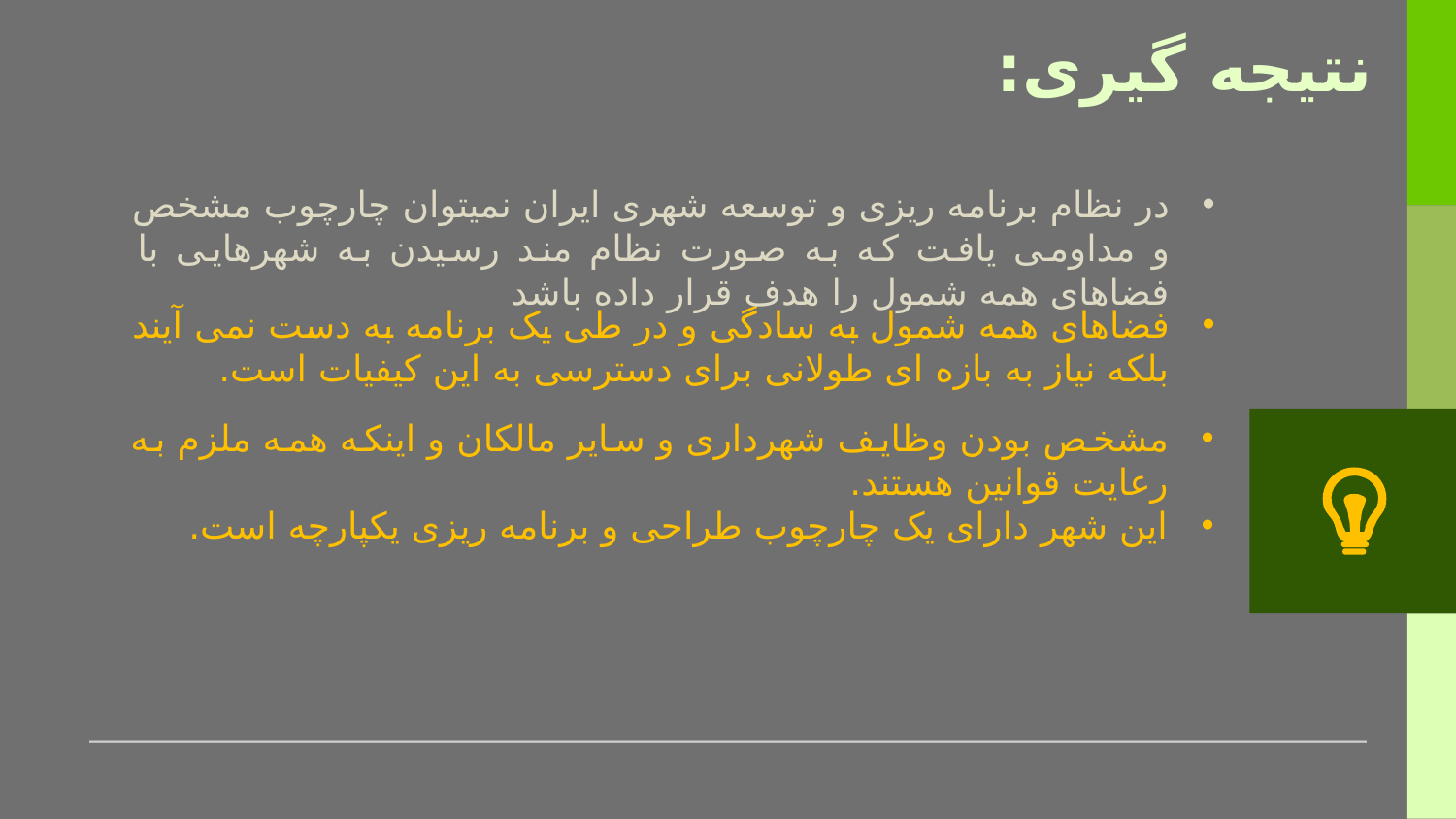

نتیجه گیری:
در نظام برنامه ریزی و توسعه شهری ایران نمیتوان چارچوب مشخص و مداومی یافت که به صورت نظام مند رسیدن به شهرهایی با فضاهای همه شمول را هدف قرار داده باشد

فضاهای همه شمول به سادگی و در طی یک برنامه به دست نمی آیند بلکه نیاز به بازه ای طولانی برای دسترسی به این کیفیات است.

مشخص بودن وظایف شهرداری و سایر مالکان و اینکه همه ملزم به رعایت قوانین هستند.
این شهر دارای یک چارچوب طراحی و برنامه ریزی یکپارچه است.